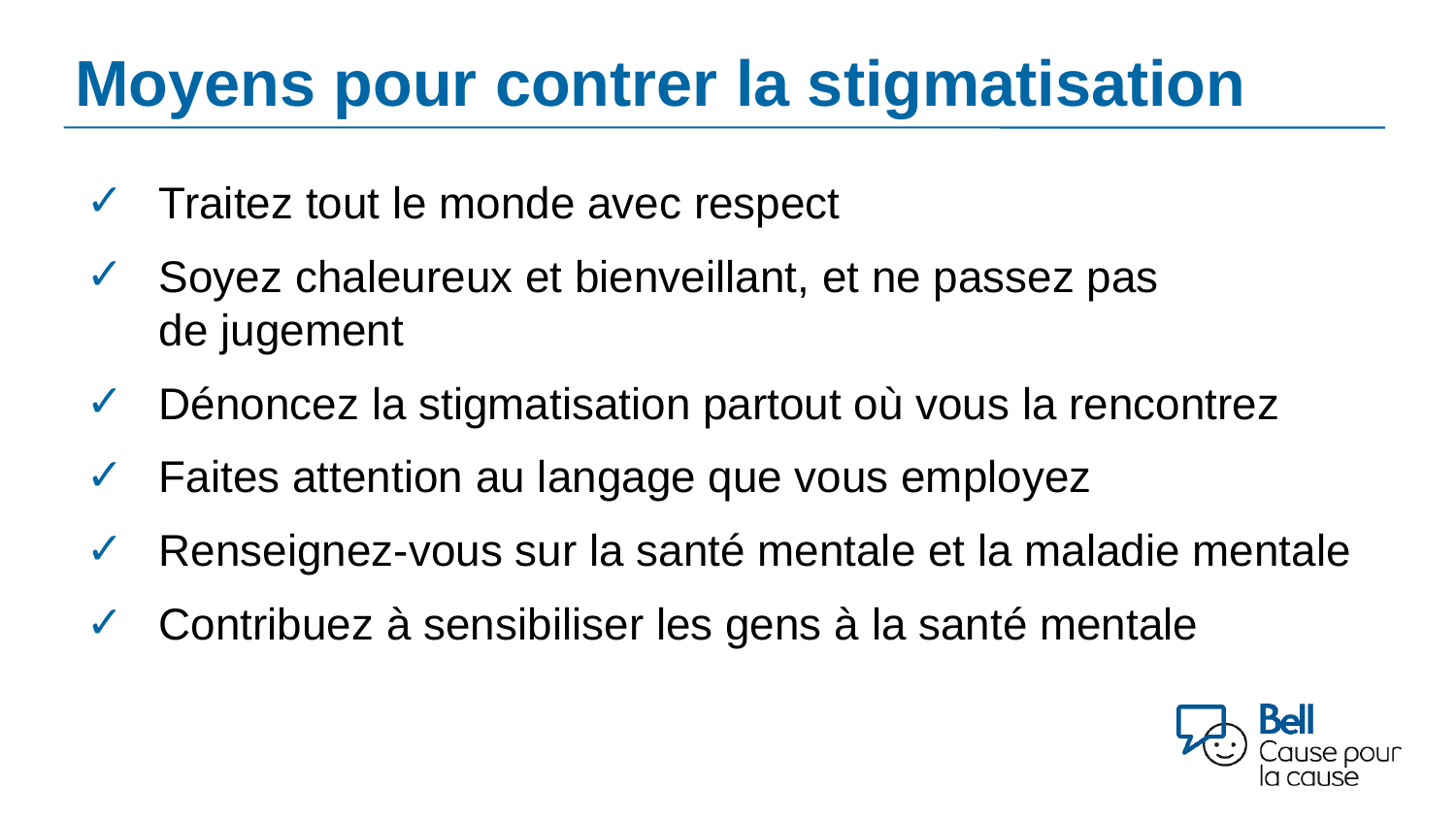

# Moyens pour contrer la stigmatisation
Traitez tout le monde avec respect
Soyez chaleureux et bienveillant, et ne passez pas
de jugement
Dénoncez la stigmatisation partout où vous la rencontrez
Faites attention au langage que vous employez
Renseignez-vous sur la santé mentale et la maladie mentale
Contribuez à sensibiliser les gens à la santé mentale